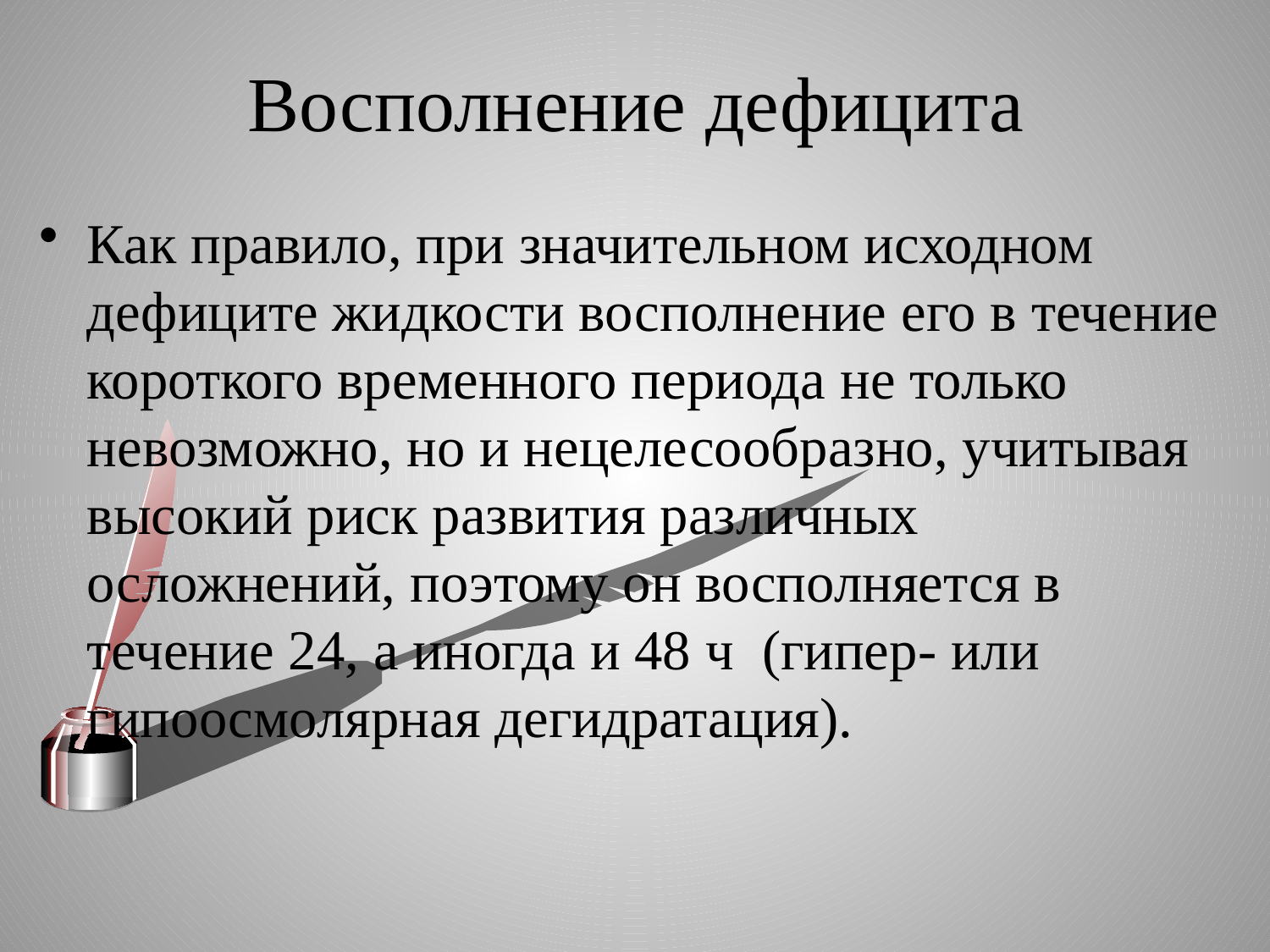

# Восполнение дефицита
Как правило, при значительном исходном дефиците жидкости восполнение его в течение короткого временного периода не только невозможно, но и нецелесообразно, учитывая высокий риск развития различных осложнений, поэтому он восполняется в течение 24, а иногда и 48 ч  (гипер- или гипоосмолярная дегидратация).